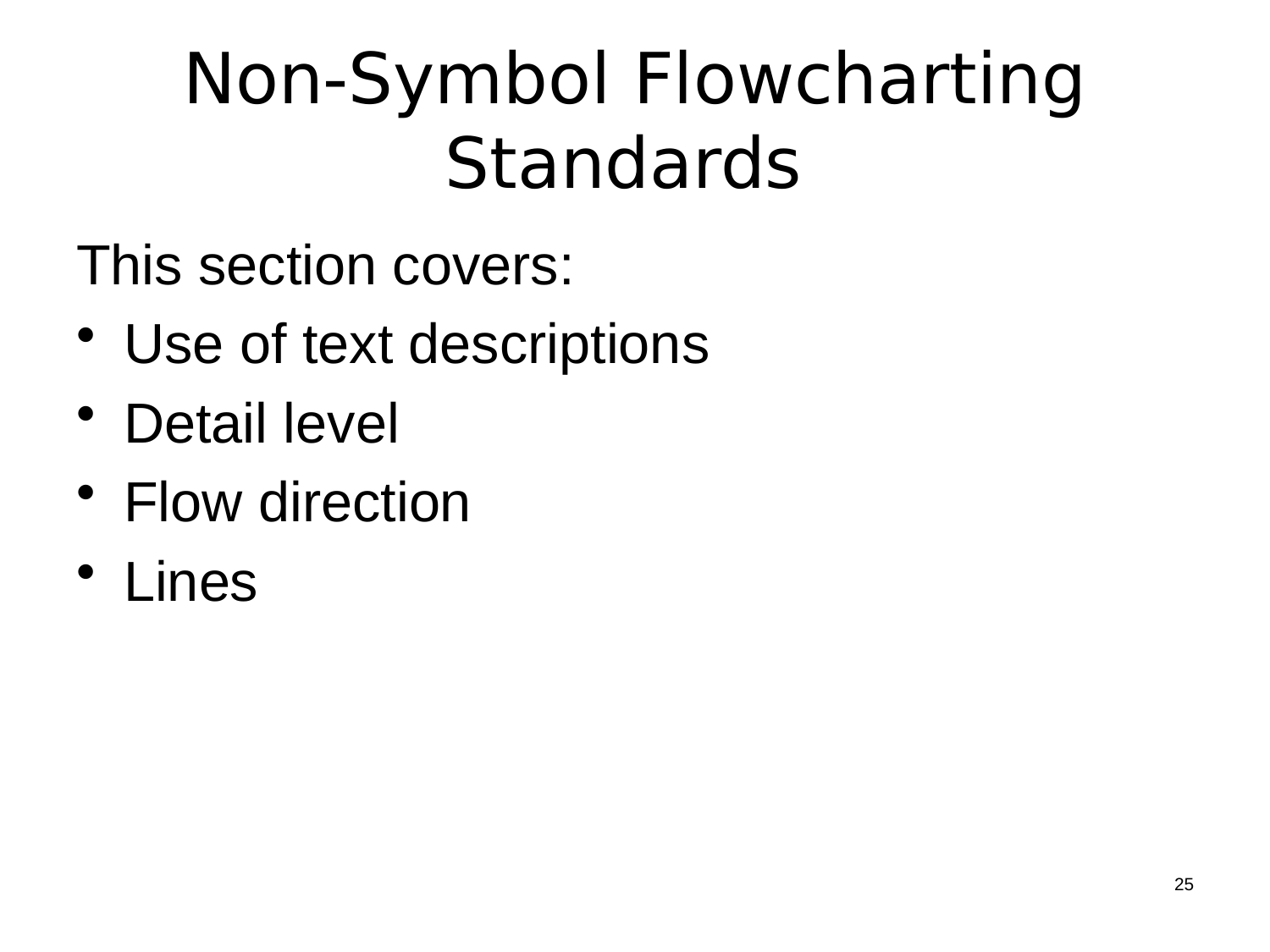

# Non-Symbol Flowcharting Standards
This section covers:
Use of text descriptions
Detail level
Flow direction
Lines
25